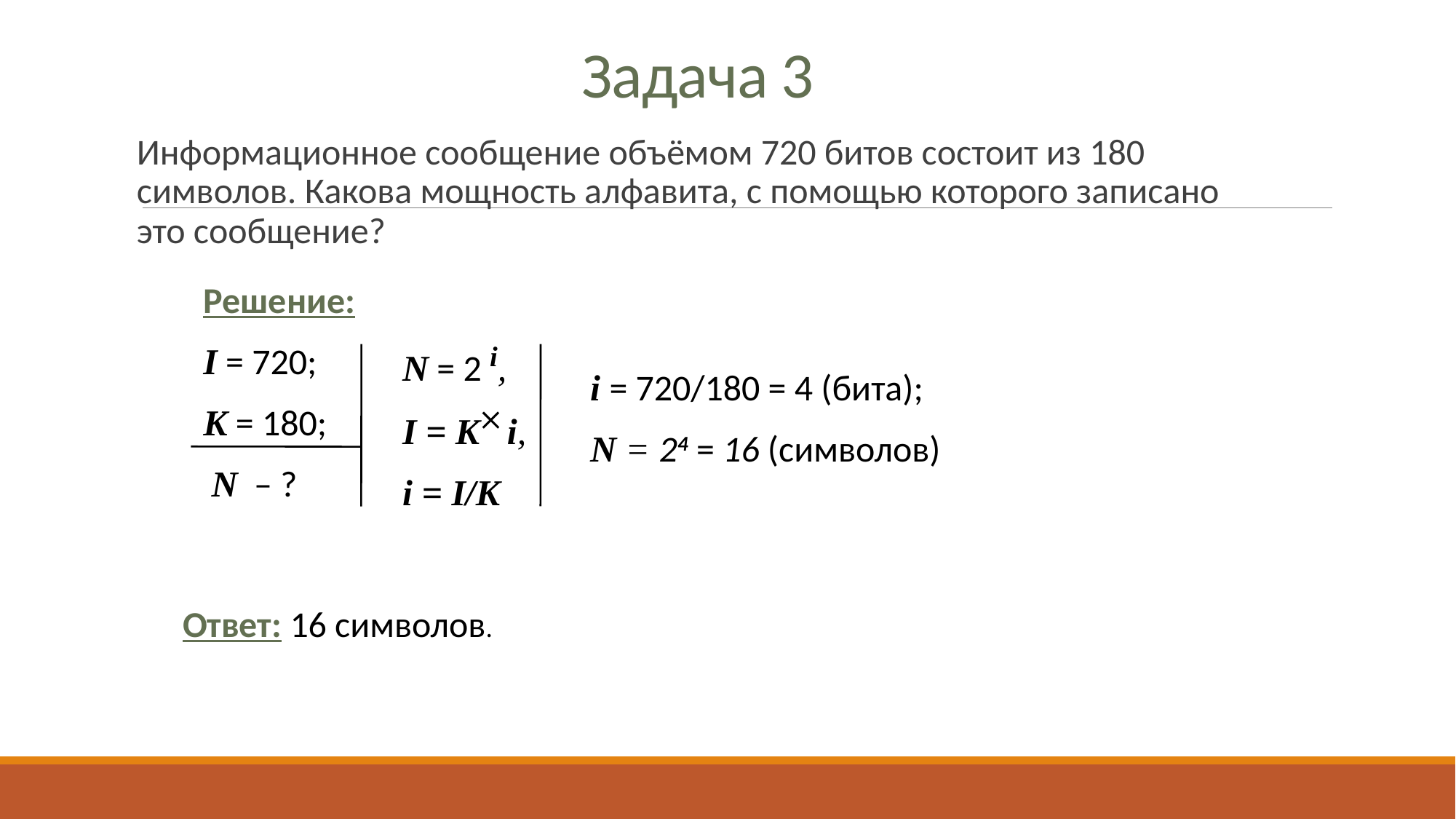

# Задача 3
Информационное сообщение объёмом 720 битов состоит из 180 символов. Какова мощность алфавита, с помощью которого записано это сообщение?

Решение:
I = 720;
K = 180;
 N  – ?
N = 2 i,
I = K   i,
i = I/K
i = 720/180 = 4 (бита);
N = 24 = 16 (символов)
×
Ответ: 16 символов.